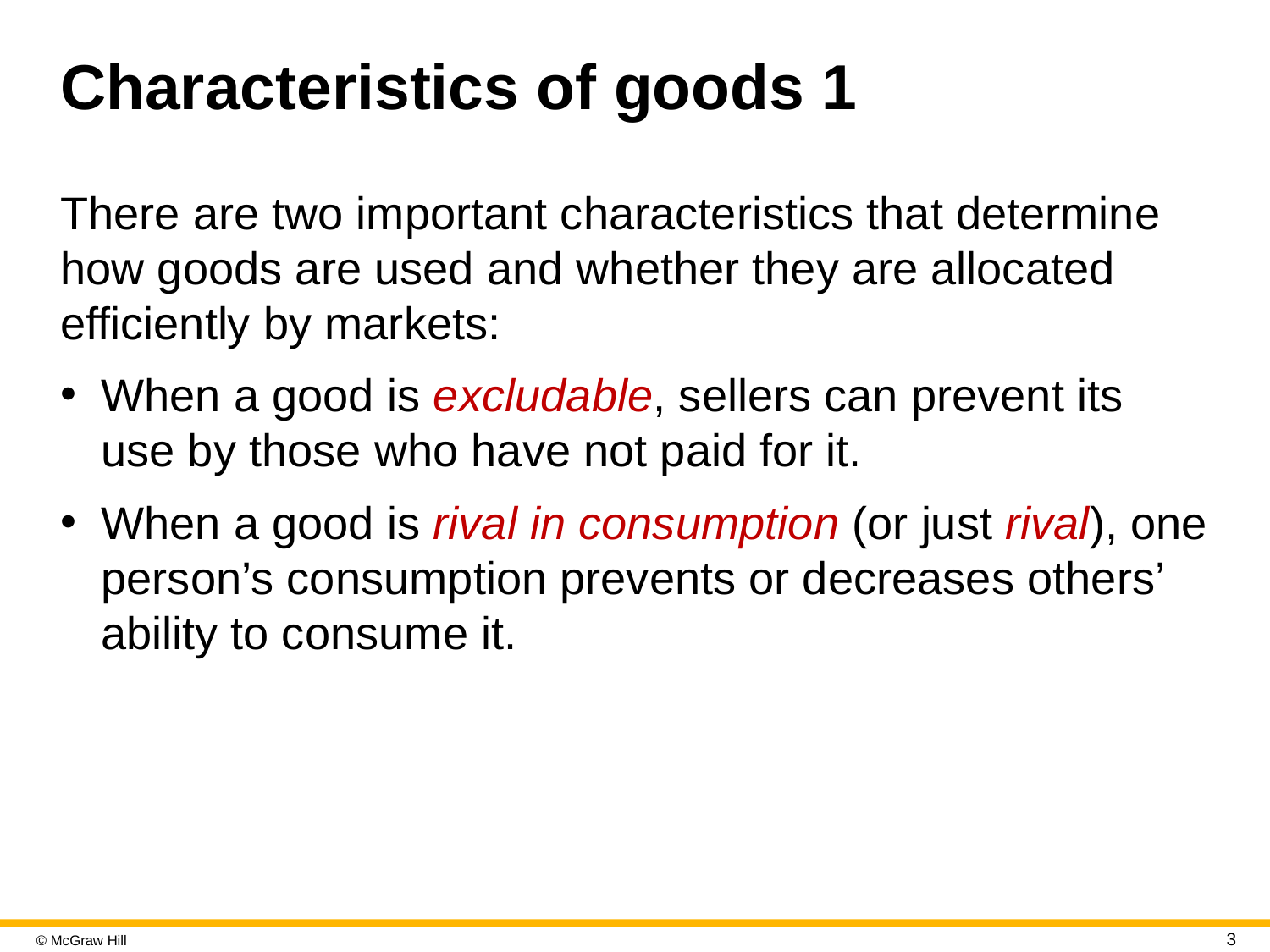

# Characteristics of goods 1
There are two important characteristics that determine how goods are used and whether they are allocated efficiently by markets:
When a good is excludable, sellers can prevent its use by those who have not paid for it.
When a good is rival in consumption (or just rival), one person’s consumption prevents or decreases others’ ability to consume it.